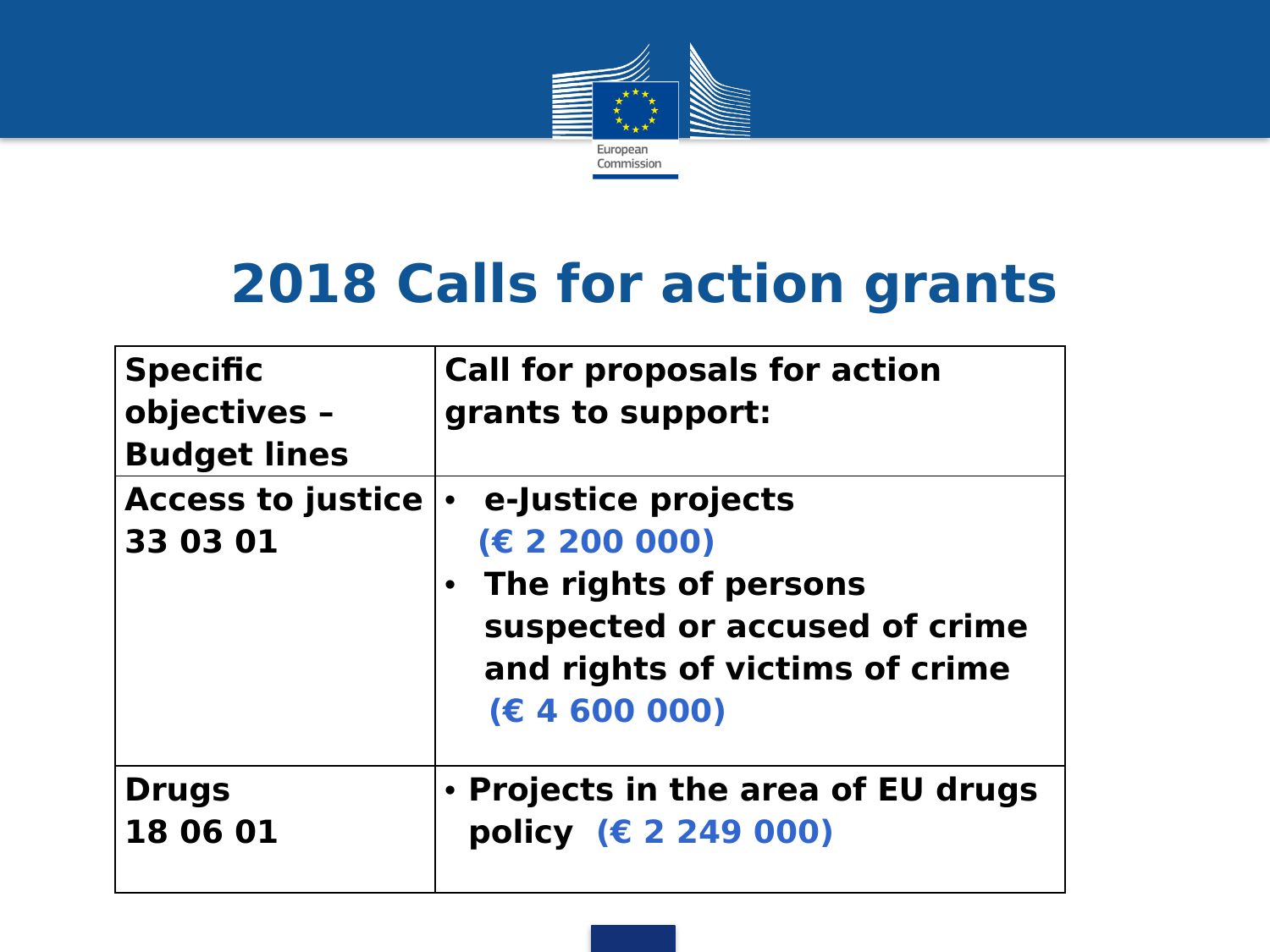

# 2018 Calls for action grants
| Specific objectives – Budget lines | Call for proposals for action grants to support: |
| --- | --- |
| Access to justice 33 03 01 | e-Justice projects (€ 2 200 000) The rights of persons suspected or accused of crime and rights of victims of crime (€ 4 600 000) |
| Drugs 18 06 01 | Projects in the area of EU drugs policy (€ 2 249 000) |